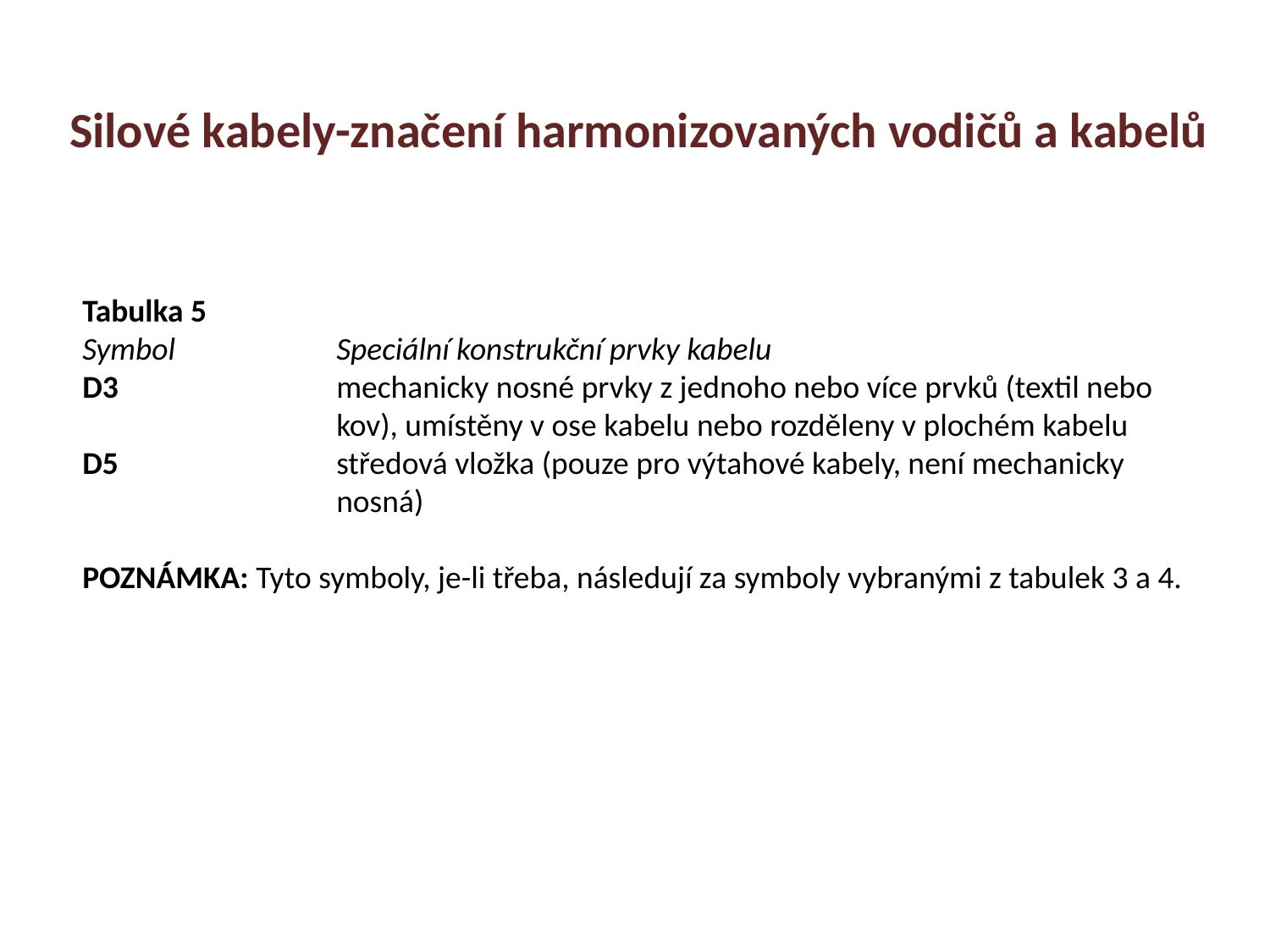

Silové kabely-značení harmonizovaných vodičů a kabelů

Tabulka 5
Symbol		Speciální konstrukční prvky kabelu
D3		mechanicky nosné prvky z jednoho nebo více prvků (textil nebo 		kov), umístěny v ose kabelu nebo rozděleny v plochém kabelu
D5		středová vložka (pouze pro výtahové kabely, není mechanicky 		nosná)

POZNÁMKA: Tyto symboly, je-li třeba, následují za symboly vybranými z tabulek 3 a 4.